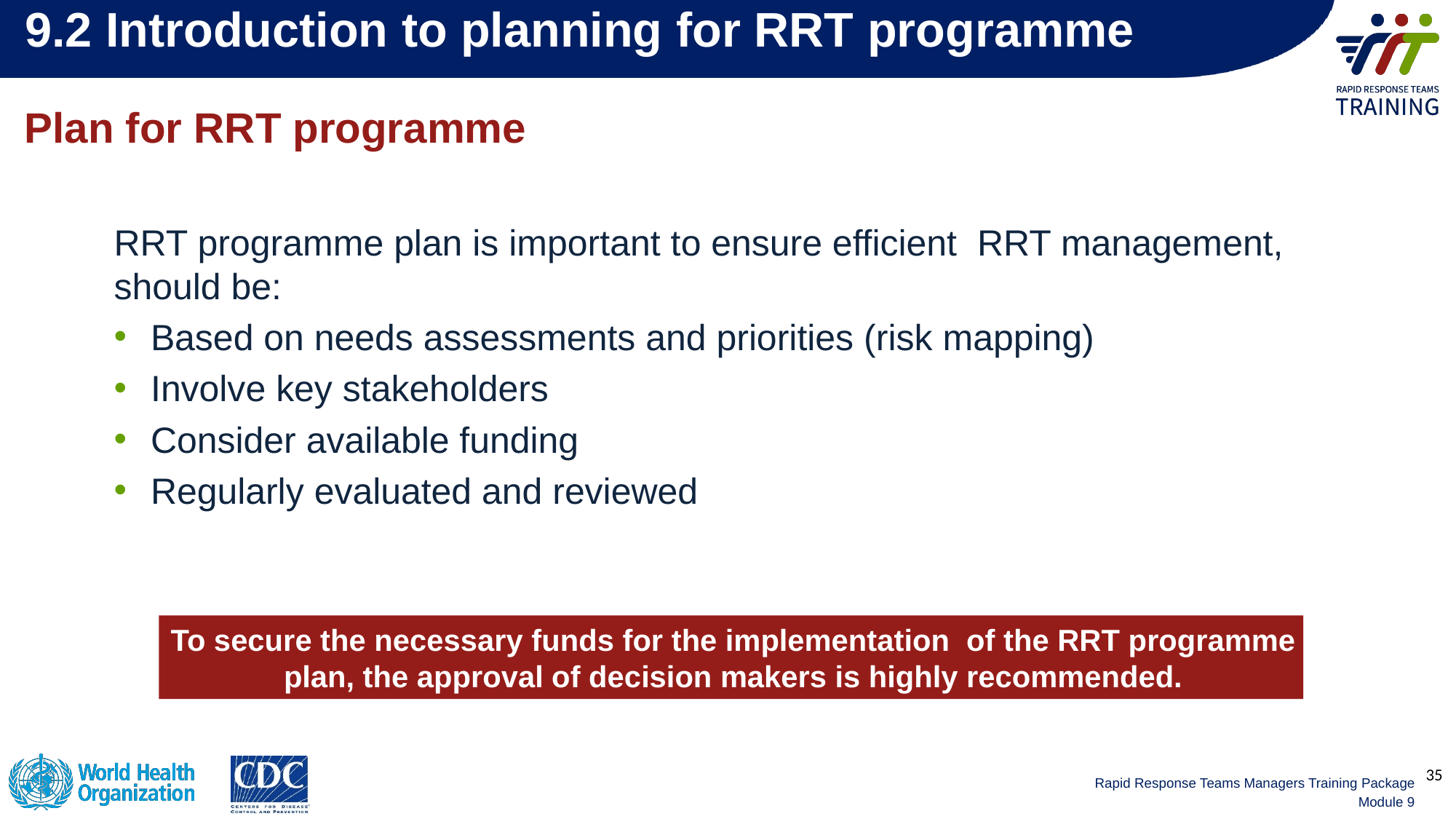

9.2 Introduction to planning for RRT programme
Plan for RRT programme

RRT programme plan is important to ensure efficient  RRT management, should be:
Based on needs assessments and priorities (risk mapping)
Involve key stakeholders
Consider available funding
Regularly evaluated and reviewed

To secure the necessary funds for the implementation  of the RRT programme plan, the approval of decision makers is highly recommended.
35